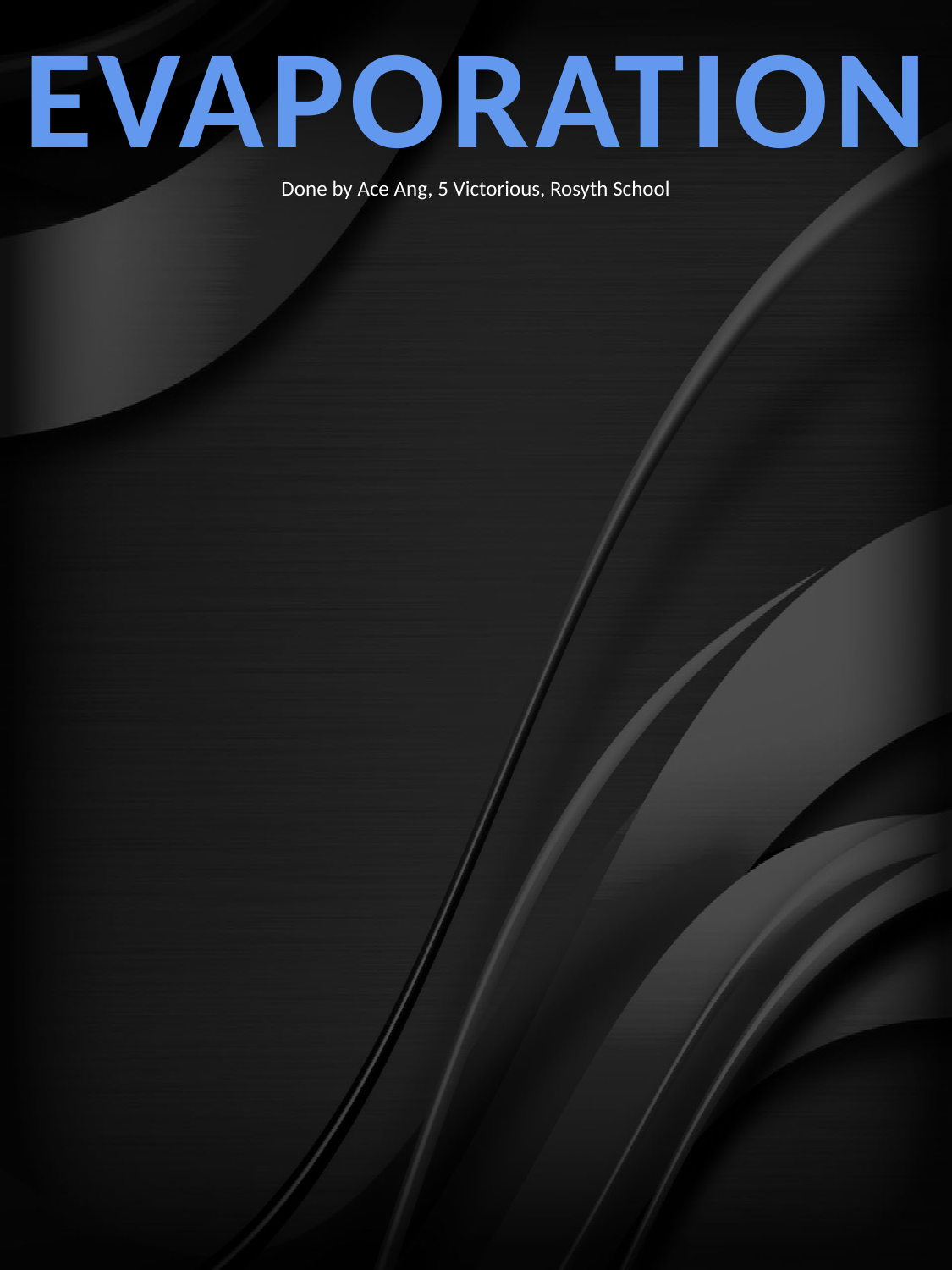

EVAPORATION
Done by Ace Ang, 5 Victorious, Rosyth School